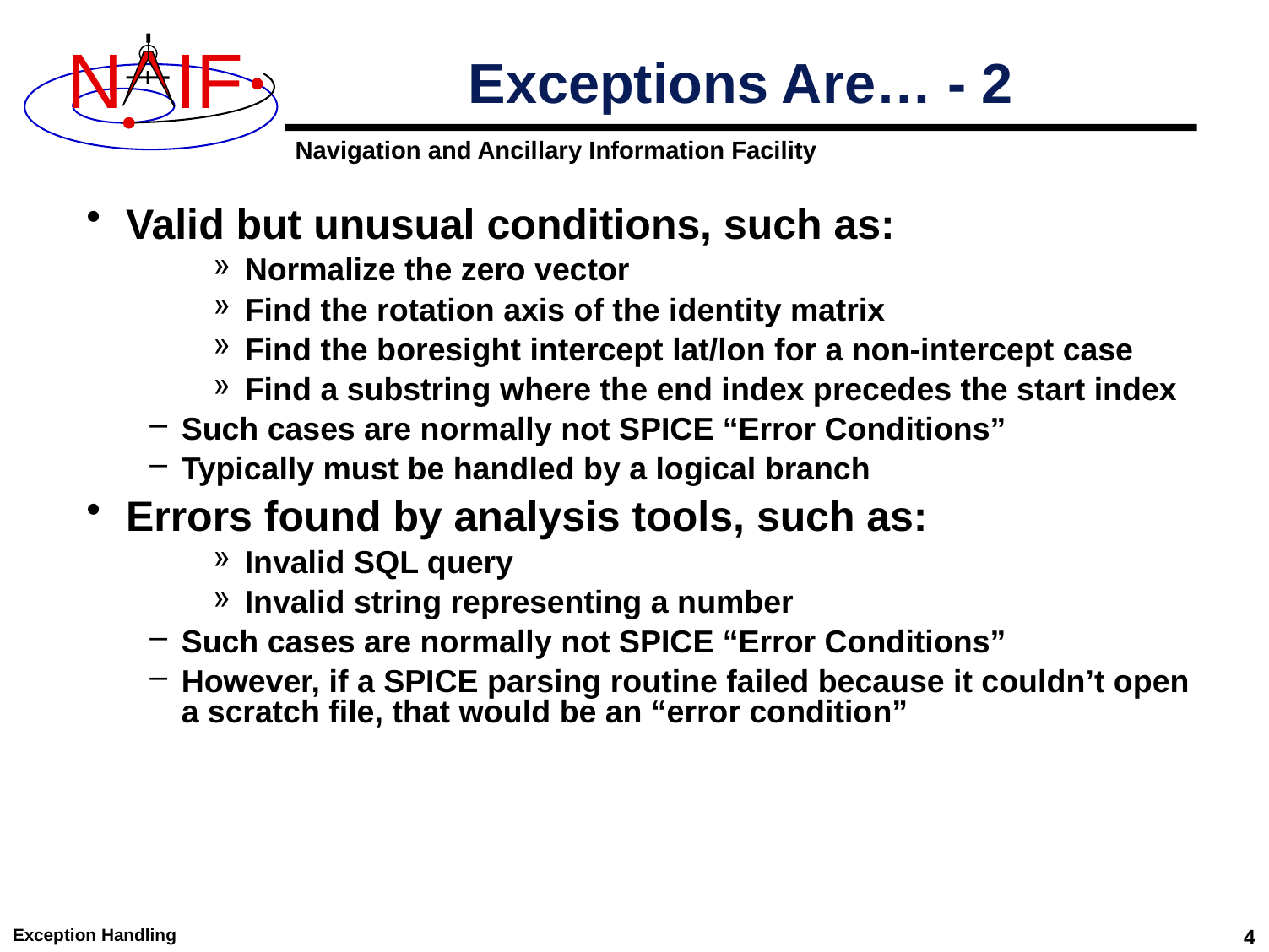

# Exceptions Are… - 2
Valid but unusual conditions, such as:
Normalize the zero vector
Find the rotation axis of the identity matrix
Find the boresight intercept lat/lon for a non-intercept case
Find a substring where the end index precedes the start index
Such cases are normally not SPICE “Error Conditions”
Typically must be handled by a logical branch
Errors found by analysis tools, such as:
Invalid SQL query
Invalid string representing a number
Such cases are normally not SPICE “Error Conditions”
However, if a SPICE parsing routine failed because it couldn’t open a scratch file, that would be an “error condition”
Exception Handling
4